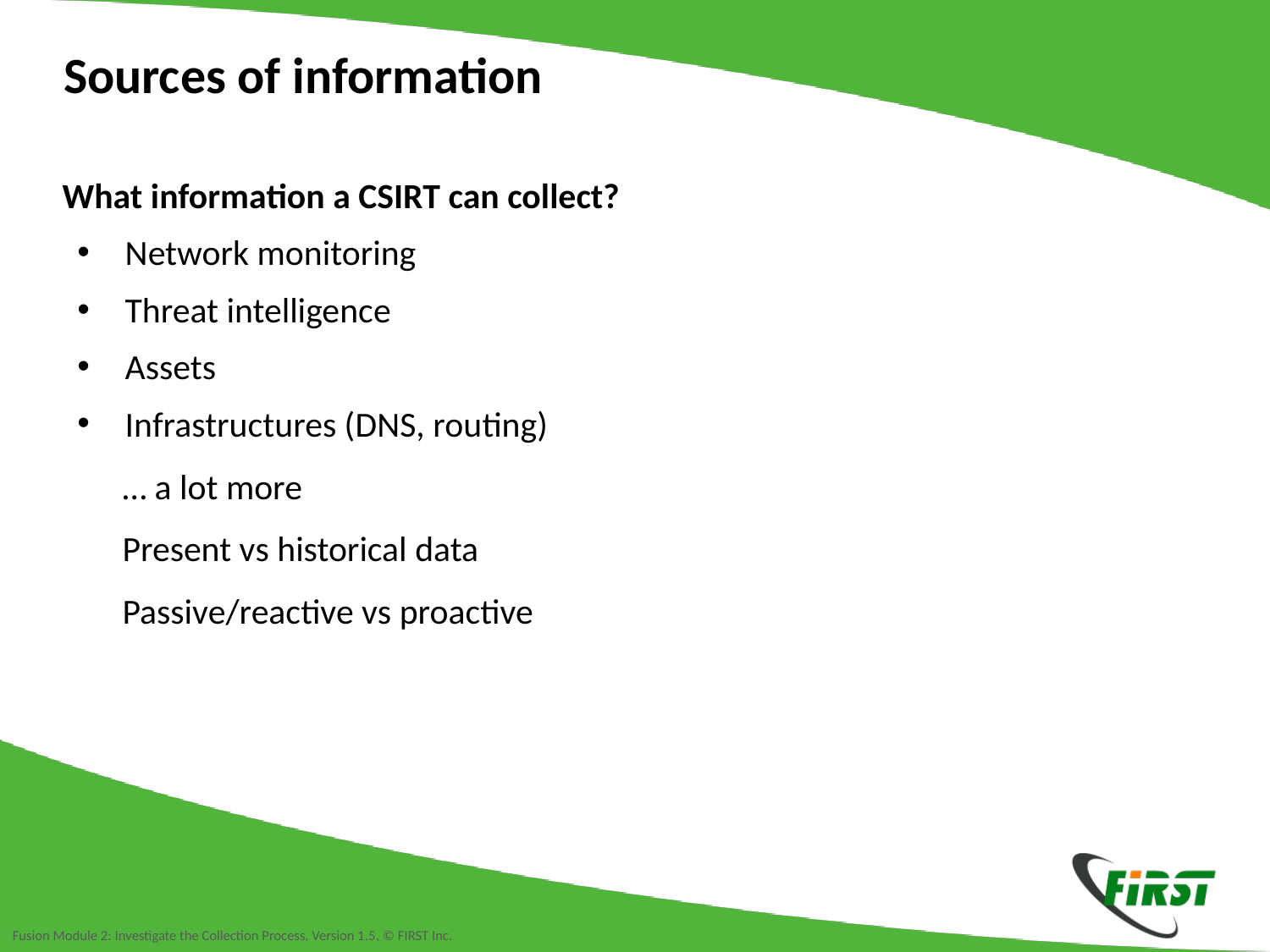

Sources of information
What information a CSIRT can collect?
Network monitoring
Threat intelligence
Assets
Infrastructures (DNS, routing)
… a lot more
Present vs historical data
Passive/reactive vs proactive